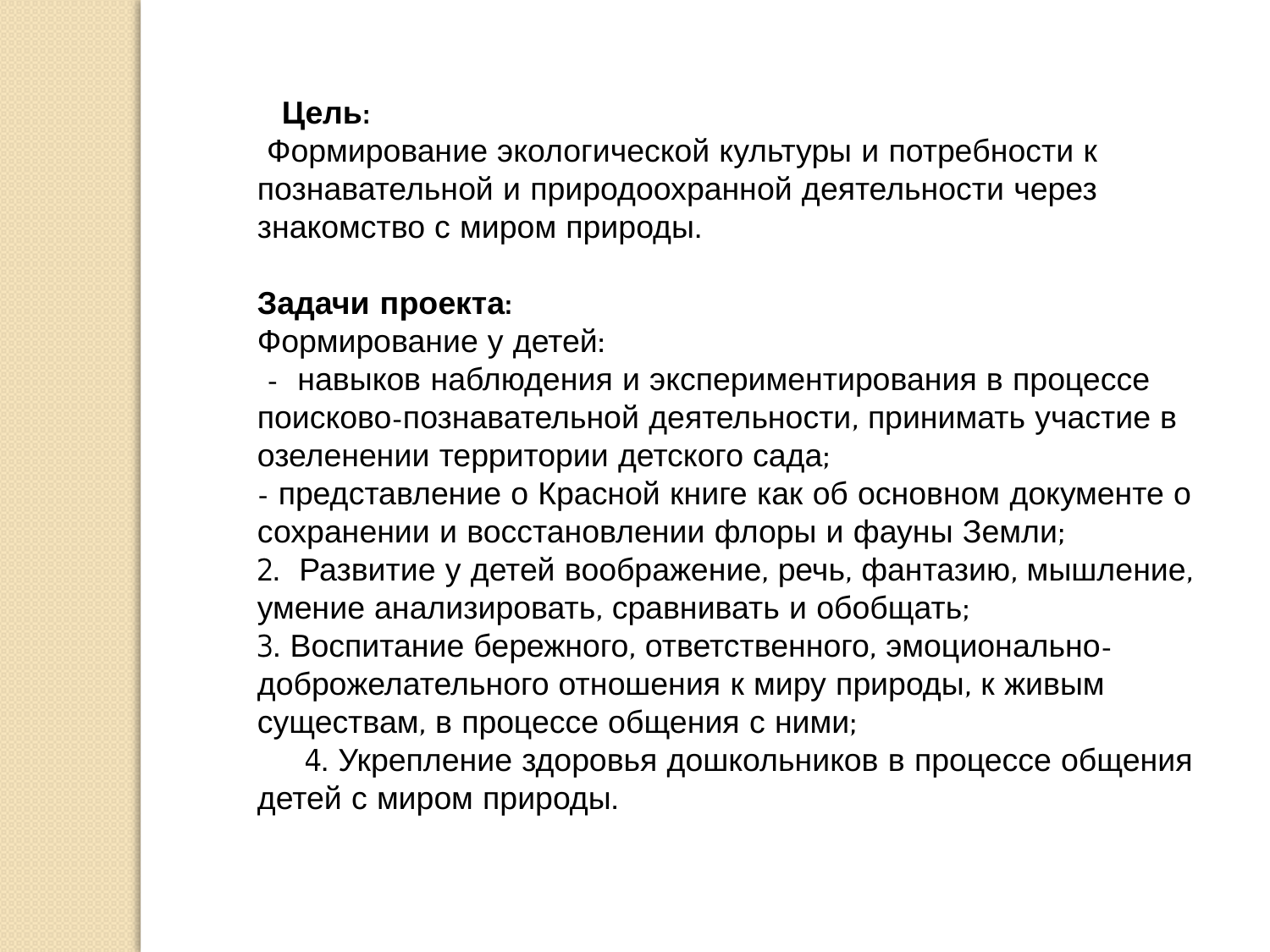

Цель:
 Формирование экологической культуры и потребности к познавательной и природоохранной деятельности через знакомство с миром природы.

Задачи проекта:
Формирование у детей:
 -  навыков наблюдения и экспериментирования в процессе  поисково-познавательной деятельности, принимать участие в озеленении территории детского сада;
- представление о Красной книге как об основном документе о сохранении и восстановлении флоры и фауны Земли;
2.  Развитие у детей воображение, речь, фантазию, мышление, умение анализировать, сравнивать и обобщать;
3. Воспитание бережного, ответственного, эмоционально-доброжелательного отношения к миру природы, к живым существам, в процессе общения с ними;
     4. Укрепление здоровья дошкольников в процессе общения детей с миром природы.